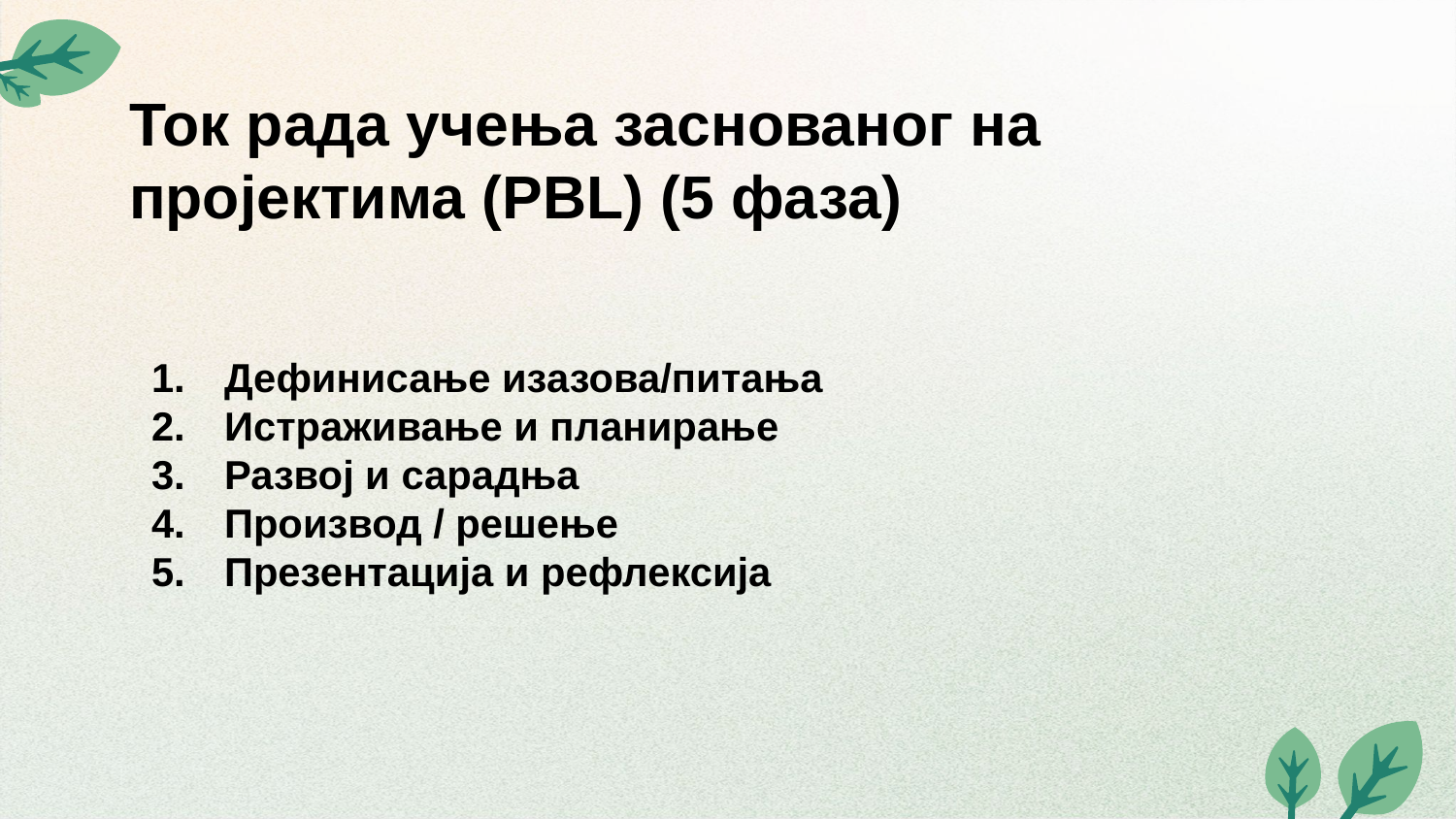

# Ток рада учења заснованог на пројектима (PBL) (5 фаза)
Дефинисање изазова/питања
Истраживање и планирање
Развој и сарадња
Производ / решење
Презентација и рефлексија